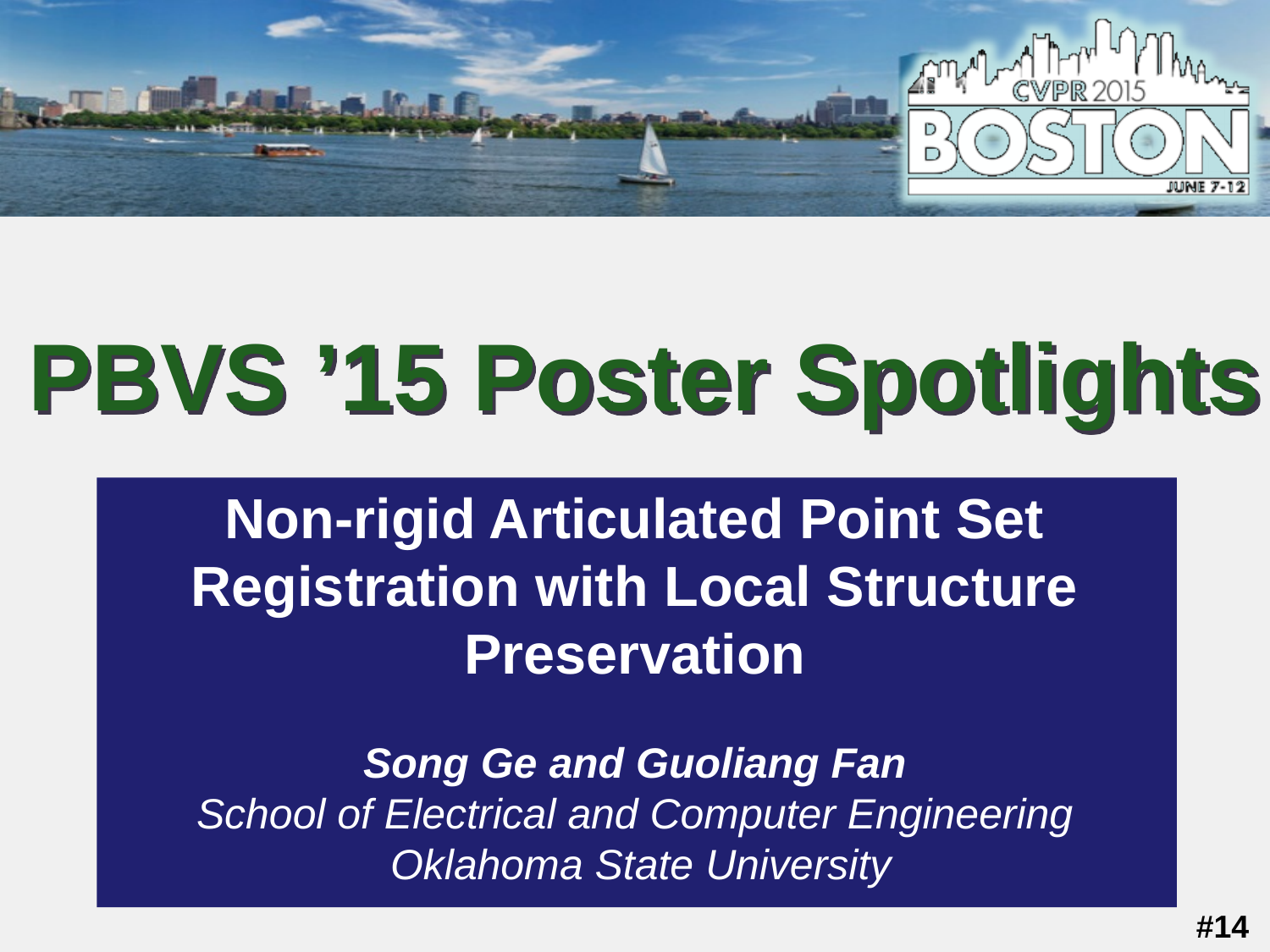

Non-rigid Articulated Point Set Registration with Local Structure Preservation

Song Ge and Guoliang Fan
School of Electrical and Computer Engineering
 Oklahoma State University
#14